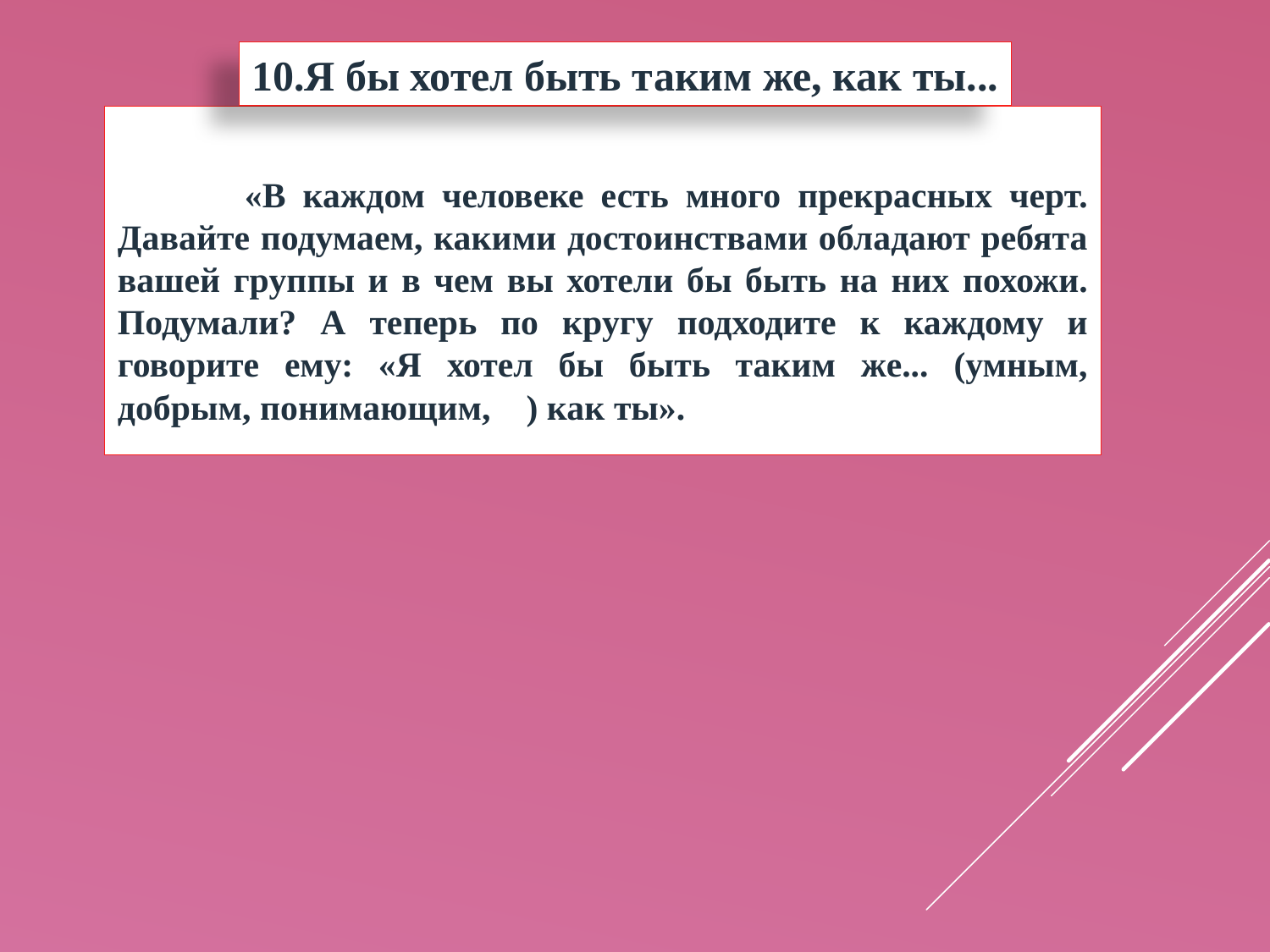

10.Я бы хотел быть таким же, как ты...

	«В каждом человеке есть много прекрасных черт. Давайте подумаем, какими достоинствами обладают ребята вашей группы и в чем вы хотели бы быть на них похожи. Подумали? А теперь по кругу подходите к каждому и говорите ему: «Я хотел бы быть таким же... (умным, добрым, понимающим,    ) как ты».